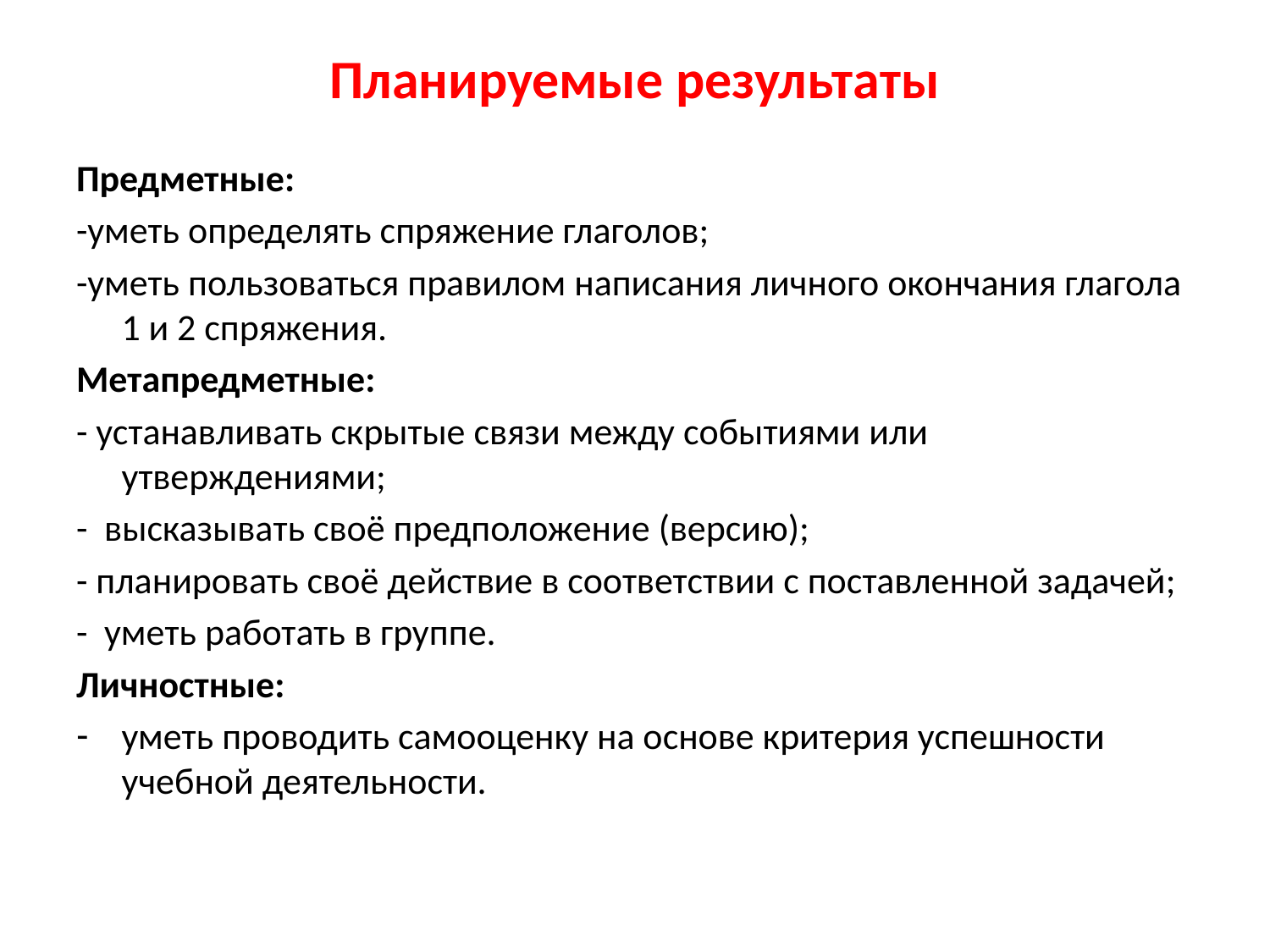

# Планируемые результаты
Предметные:
-уметь определять спряжение глаголов;
-уметь пользоваться правилом написания личного окончания глагола 1 и 2 спряжения.
Метапредметные:
- устанавливать скрытые связи между событиями или утверждениями;
-  высказывать своё предположение (версию);
- планировать своё действие в соответствии с поставленной задачей;
-  уметь работать в группе.
Личностные:
уметь проводить самооценку на основе критерия успешности учебной деятельности.